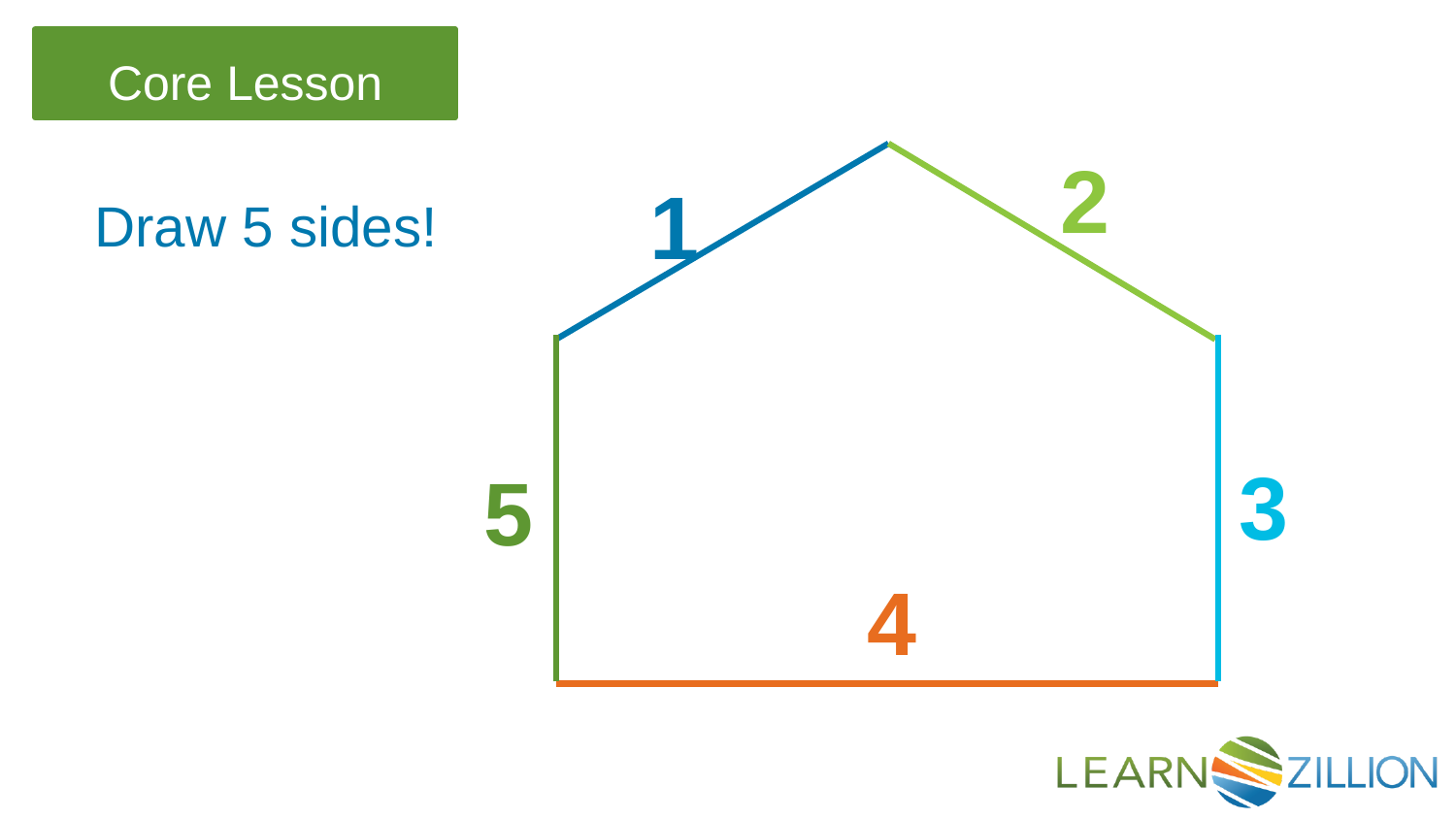

2
1
Draw 5 sides!
3
5
4